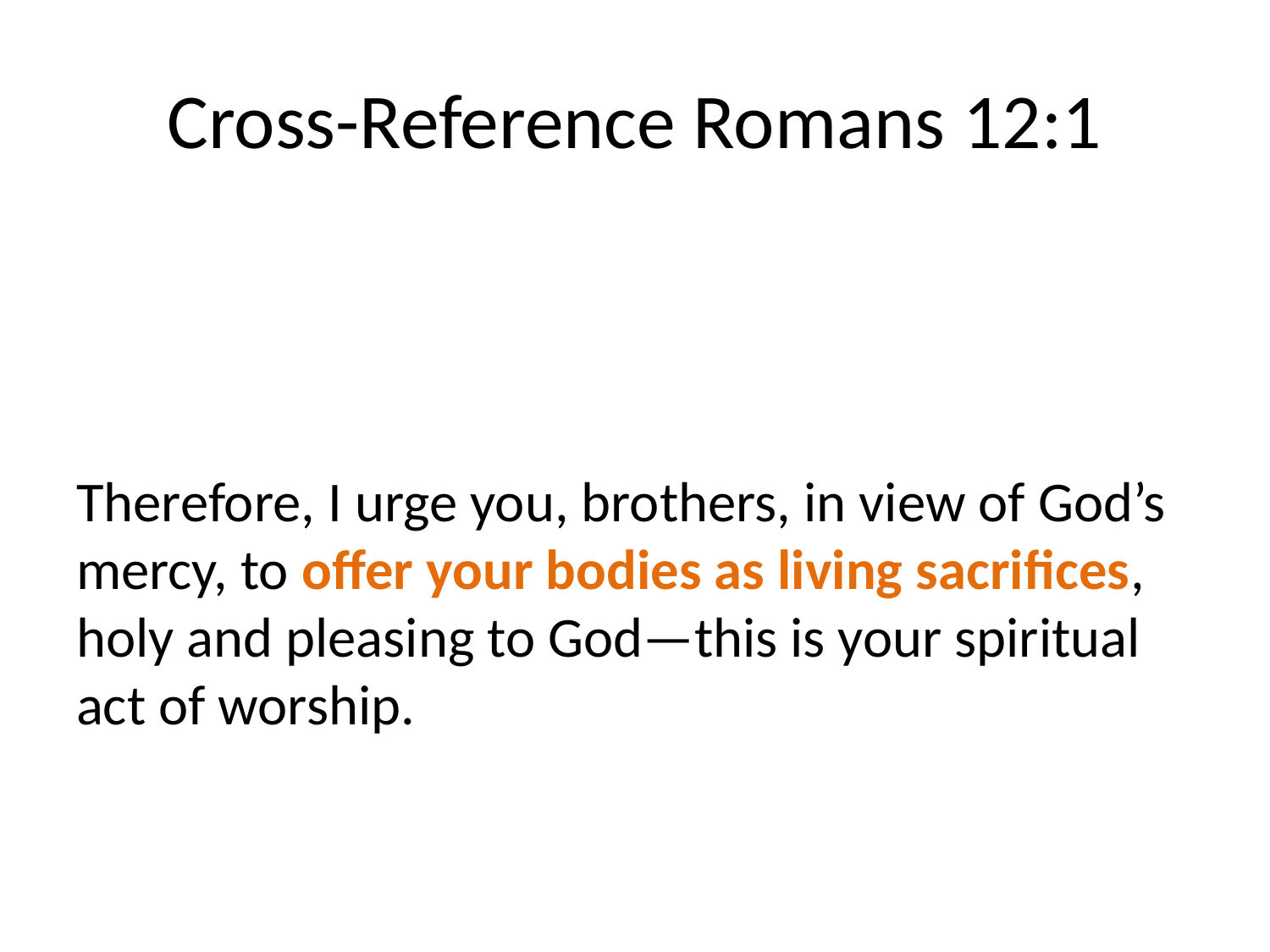

# Cross-Reference Romans 12:1

Therefore, I urge you, brothers, in view of God’s mercy, to offer your bodies as living sacrifices, holy and pleasing to God—this is your spiritual act of worship.